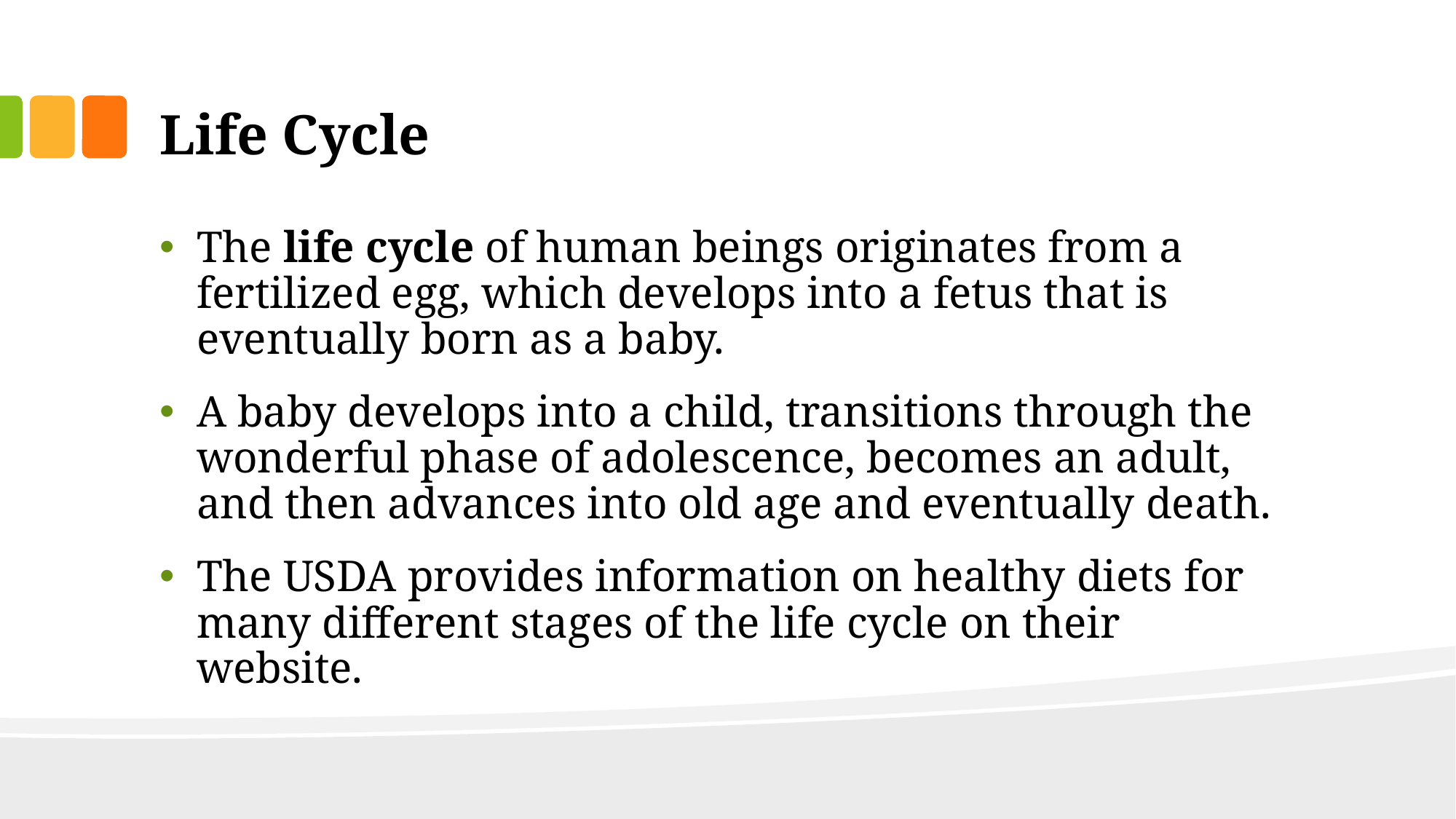

# Life Cycle
The life cycle of human beings originates from a fertilized egg, which develops into a fetus that is eventually born as a baby.
A baby develops into a child, transitions through the wonderful phase of adolescence, becomes an adult, and then advances into old age and eventually death.
The USDA provides information on healthy diets for many different stages of the life cycle on their website.